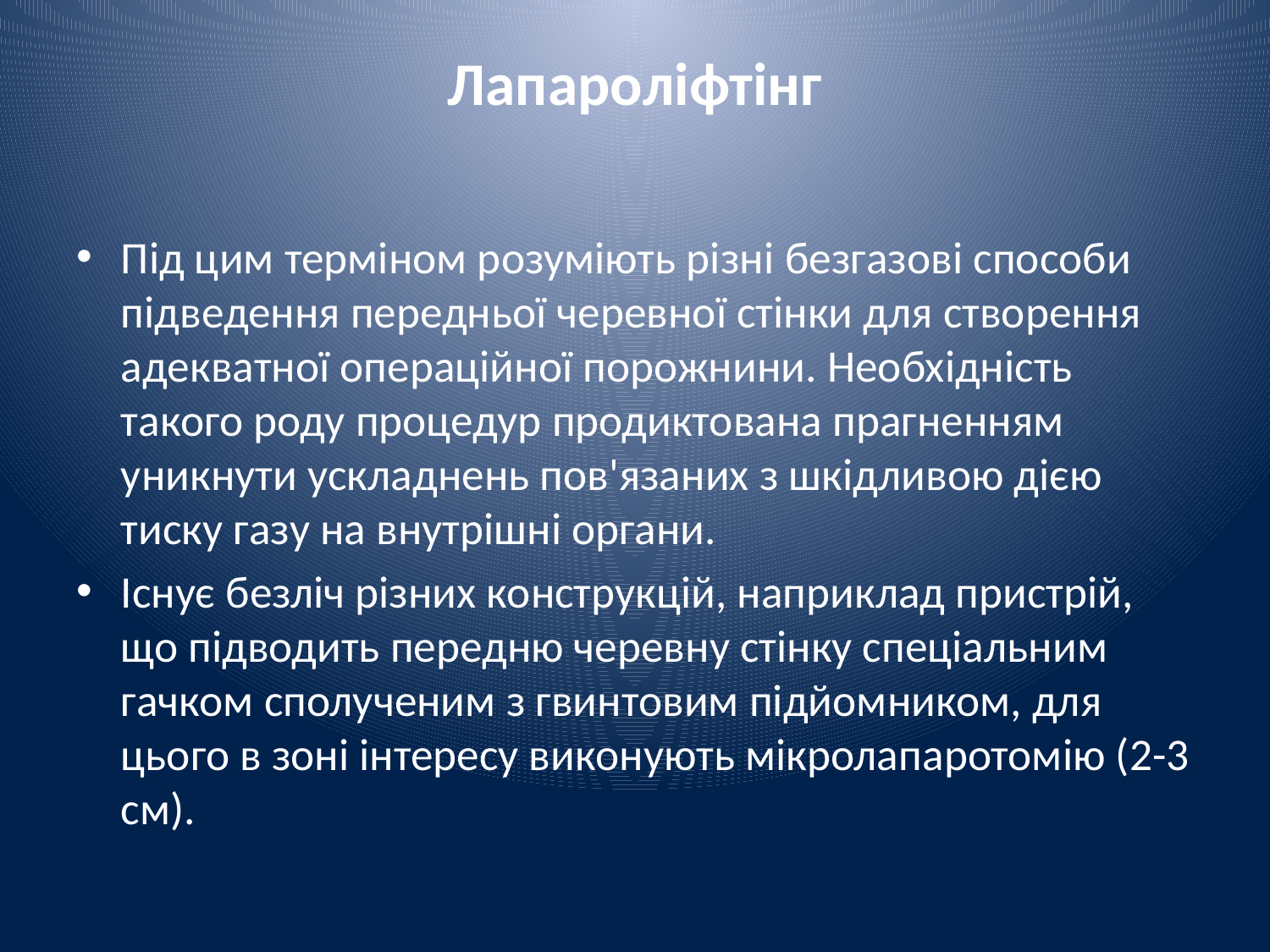

# Лапароліфтінг
Під цим терміном розуміють різні безгазові способи підведення передньої черевної стінки для створення адекватної операційної порожнини. Необхідність такого роду процедур продиктована прагненням уникнути ускладнень пов'язаних з шкідливою дією тиску газу на внутрішні органи.
Існує безліч різних конструкцій, наприклад пристрій, що підводить передню черевну стінку спеціальним гачком сполученим з гвинтовим підйомником, для цього в зоні інтересу виконують мікролапаротомію (2-3 см).